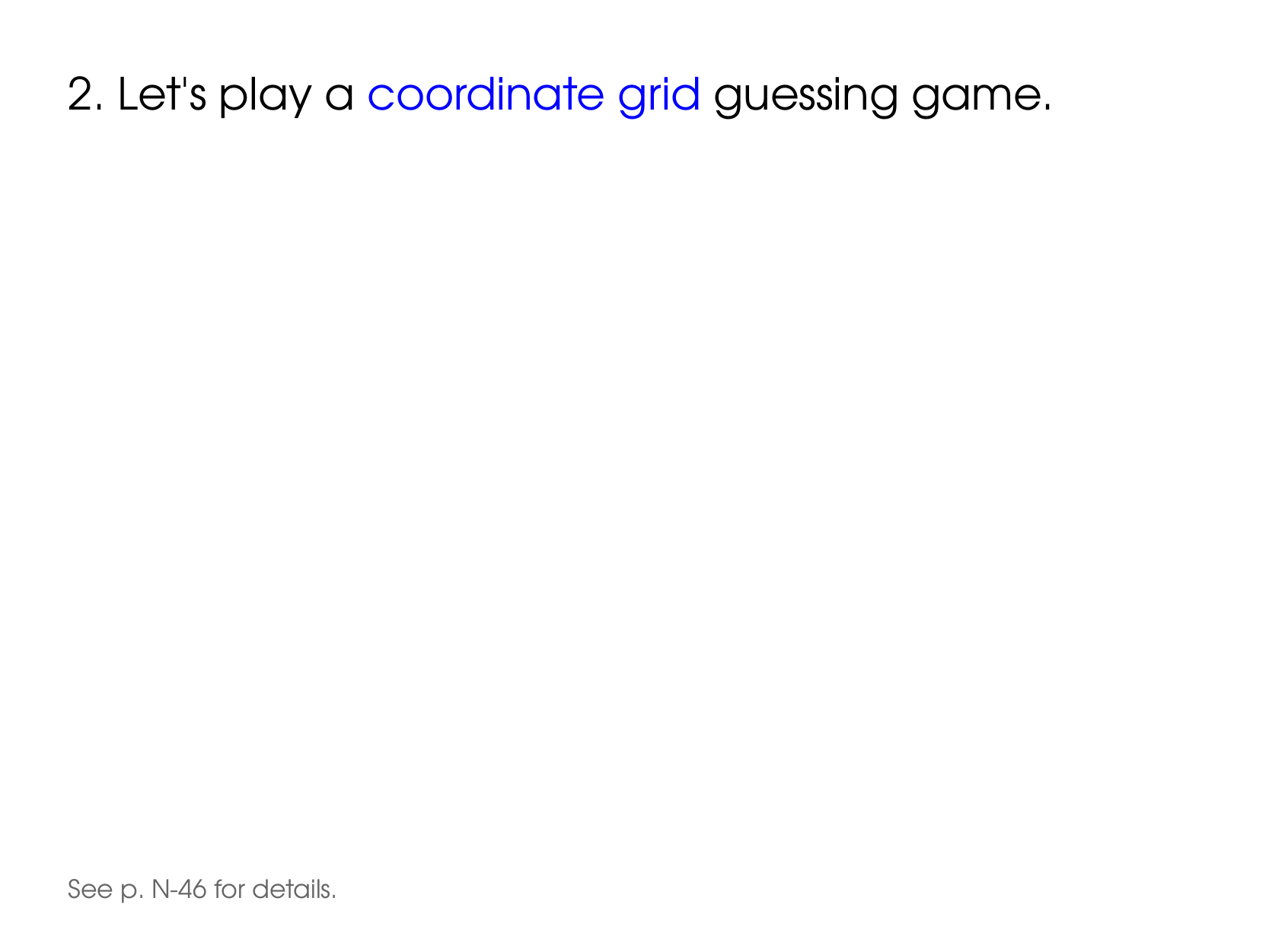

2. Let's play a coordinate grid guessing game.
See p. N-46 for details.